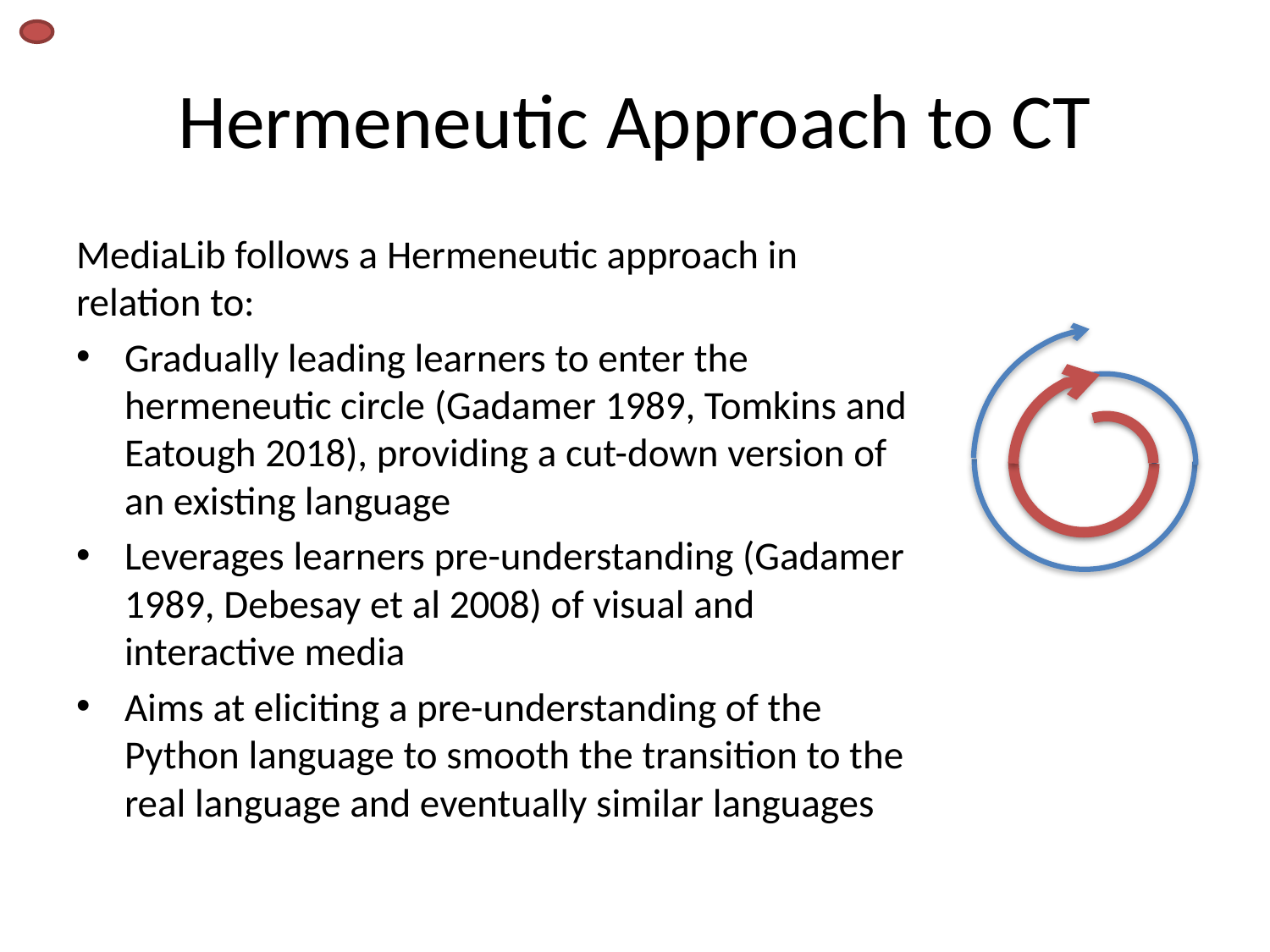

# Hermeneutic Approach to CT
MediaLib follows a Hermeneutic approach in relation to:
Gradually leading learners to enter the hermeneutic circle (Gadamer 1989, Tomkins and Eatough 2018), providing a cut-down version of an existing language
Leverages learners pre-understanding (Gadamer 1989, Debesay et al 2008) of visual and interactive media
Aims at eliciting a pre-understanding of the Python language to smooth the transition to the real language and eventually similar languages